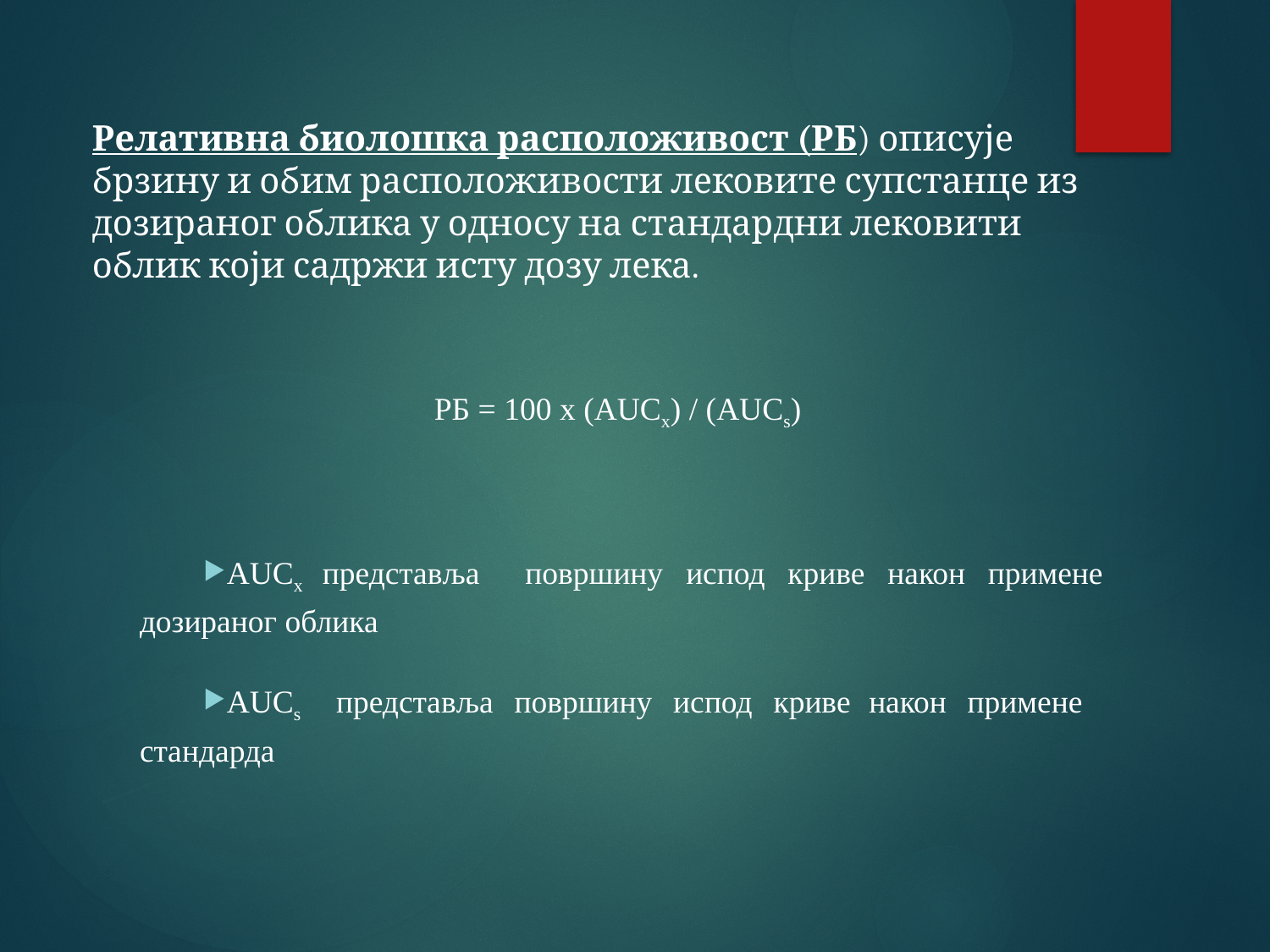

Релативна биолошка расположивост (РБ) описује брзину и обим расположивости лековите супстанце из дозираног облика у односу на стандардни лековити облик који садржи исту дозу лека.

РБ = 100 x (AUCx) / (AUCs)

AUCx представља  површину испод криве након примене дозираног облика
AUCs  представља површину испод криве након примене  стандарда